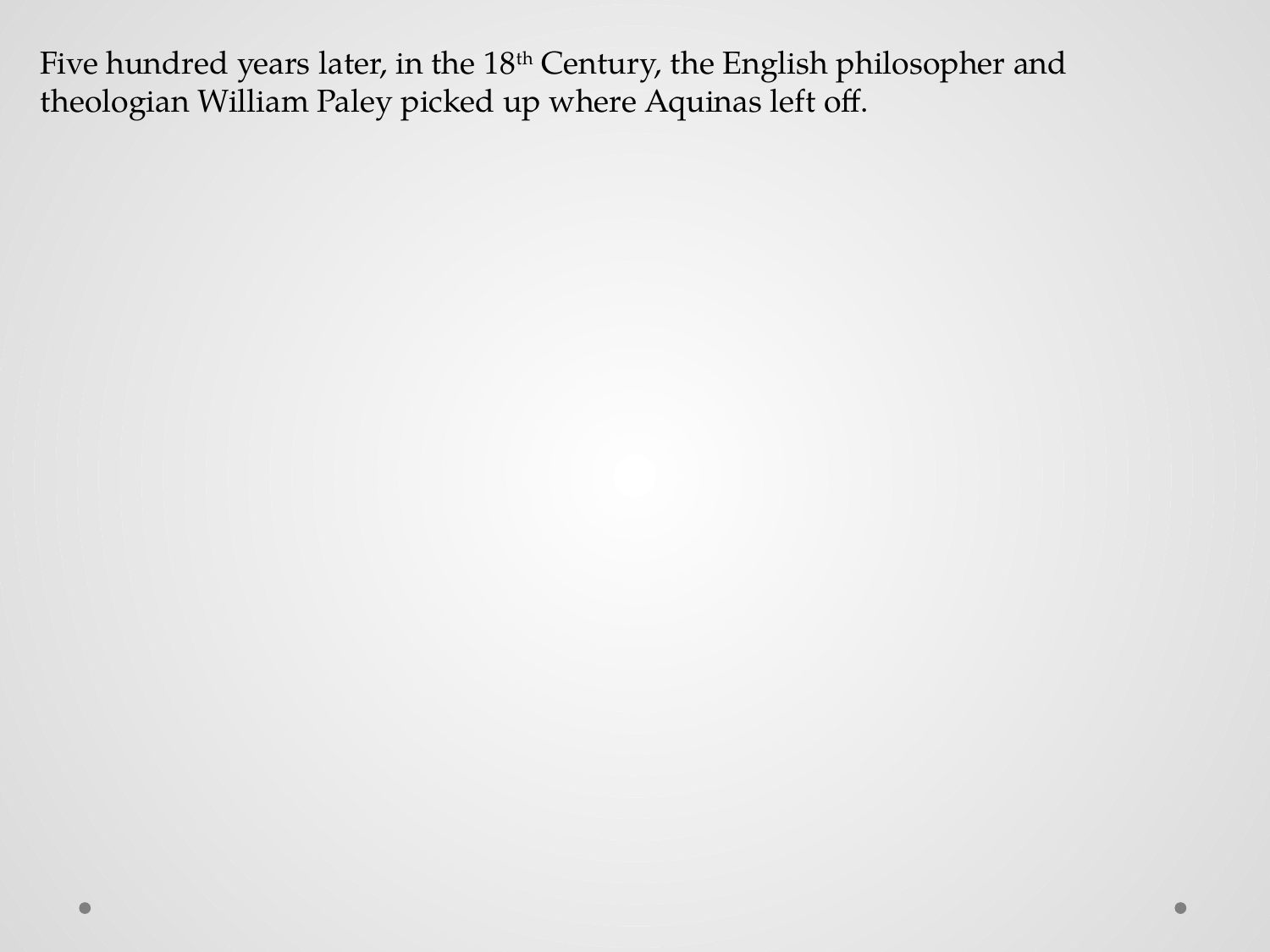

Five hundred years later, in the 18th Century, the English philosopher and theologian William Paley picked up where Aquinas left off.